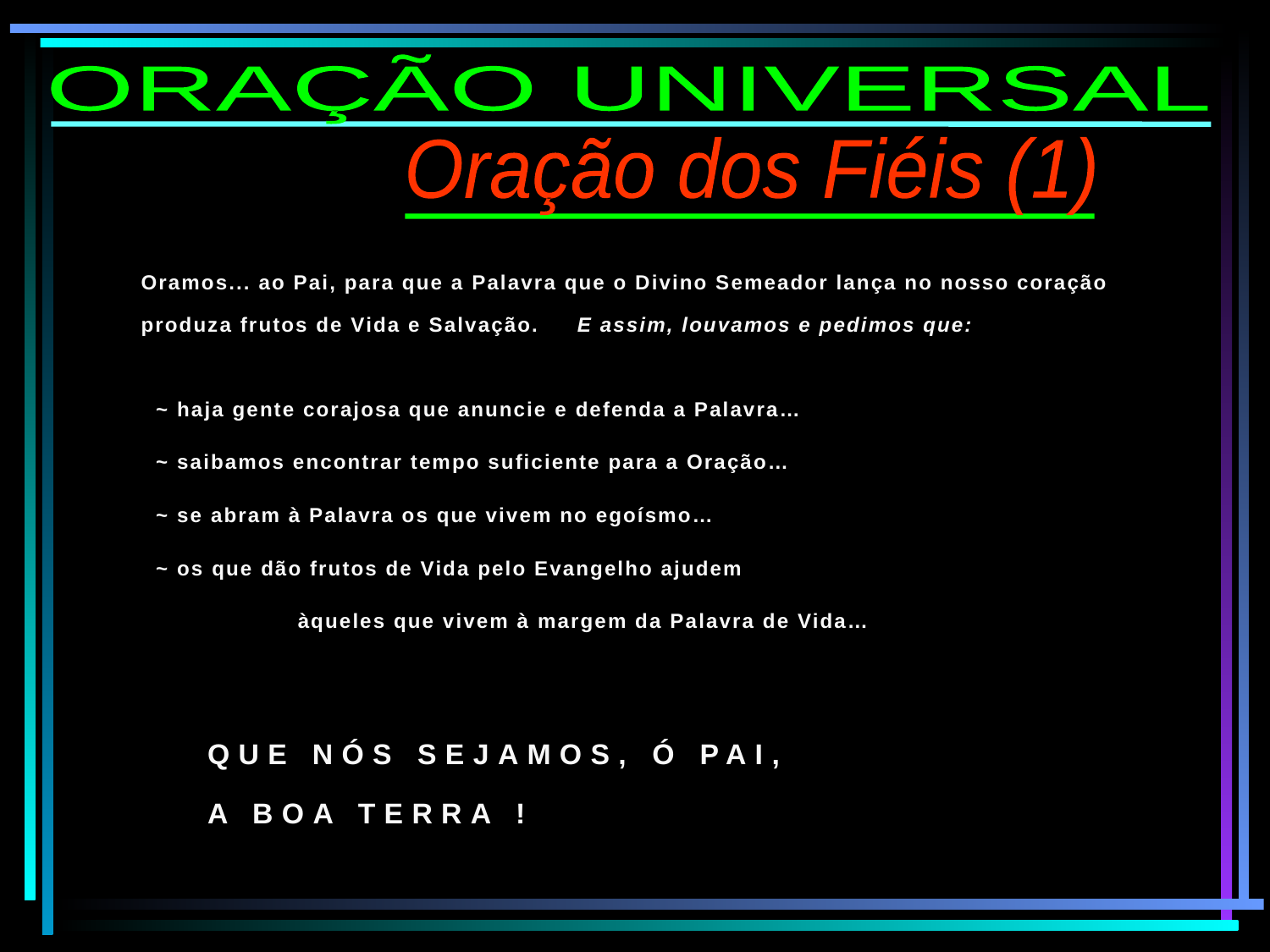

ORAÇÃO UNIVERSAL

Oração dos Fiéis (1)

Oramos... ao Pai, para que a Palavra que o Divino Semeador lança no nosso coração produza frutos de Vida e Salvação.     E assim, louvamos e pedimos que:

  ~ haja gente corajosa que anuncie e defenda a Palavra…
  ~ saibamos encontrar tempo suficiente para a Oração…
  ~ se abram à Palavra os que vivem no egoísmo…
  ~ os que dão frutos de Vida pelo Evangelho ajudem
 	    àqueles que vivem à margem da Palavra de Vida…
QUE NÓS SEJAMOS, Ó PAI,
A BOA TERRA !